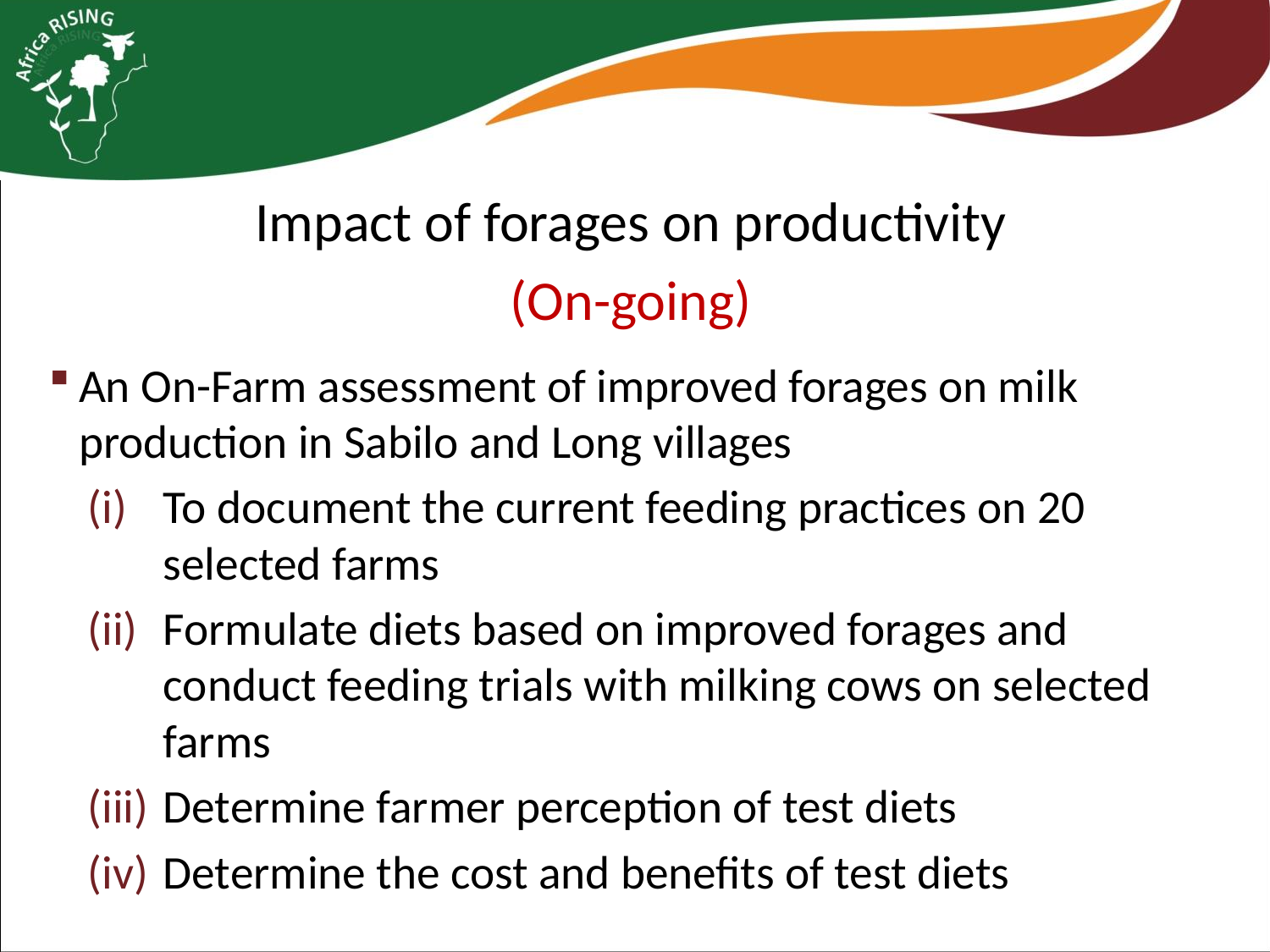

Impact of forages on productivity
(On-going)
An On-Farm assessment of improved forages on milk production in Sabilo and Long villages
To document the current feeding practices on 20 selected farms
Formulate diets based on improved forages and conduct feeding trials with milking cows on selected farms
Determine farmer perception of test diets
Determine the cost and benefits of test diets